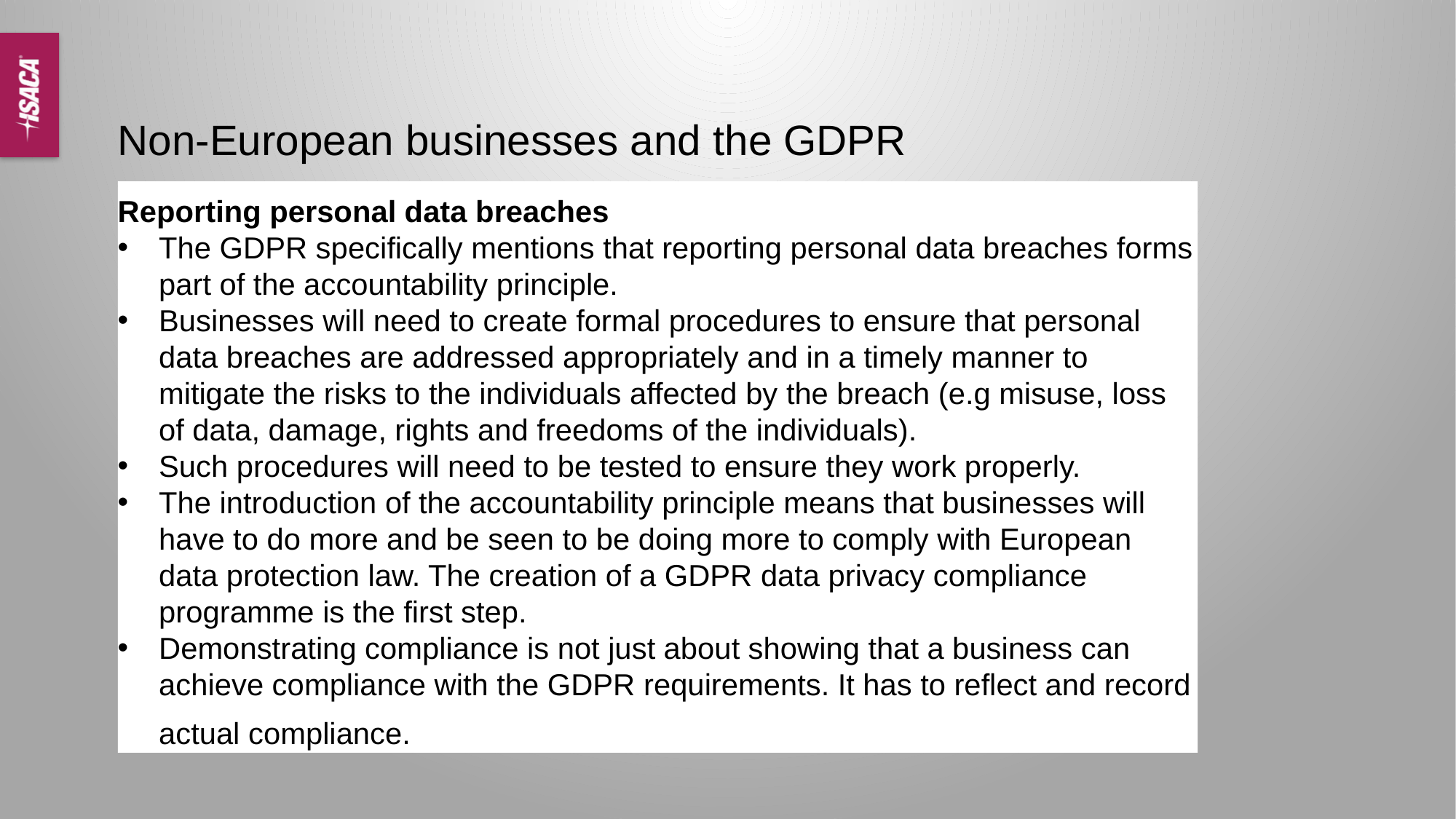

# Non-European businesses and the GDPR
Reporting personal data breaches
The GDPR specifically mentions that reporting personal data breaches forms part of the accountability principle.
Businesses will need to create formal procedures to ensure that personal data breaches are addressed appropriately and in a timely manner to mitigate the risks to the individuals affected by the breach (e.g misuse, loss of data, damage, rights and freedoms of the individuals).
Such procedures will need to be tested to ensure they work properly.
The introduction of the accountability principle means that businesses will have to do more and be seen to be doing more to comply with European data protection law. The creation of a GDPR data privacy compliance programme is the first step.
Demonstrating compliance is not just about showing that a business can achieve compliance with the GDPR requirements. It has to reflect and record actual compliance.